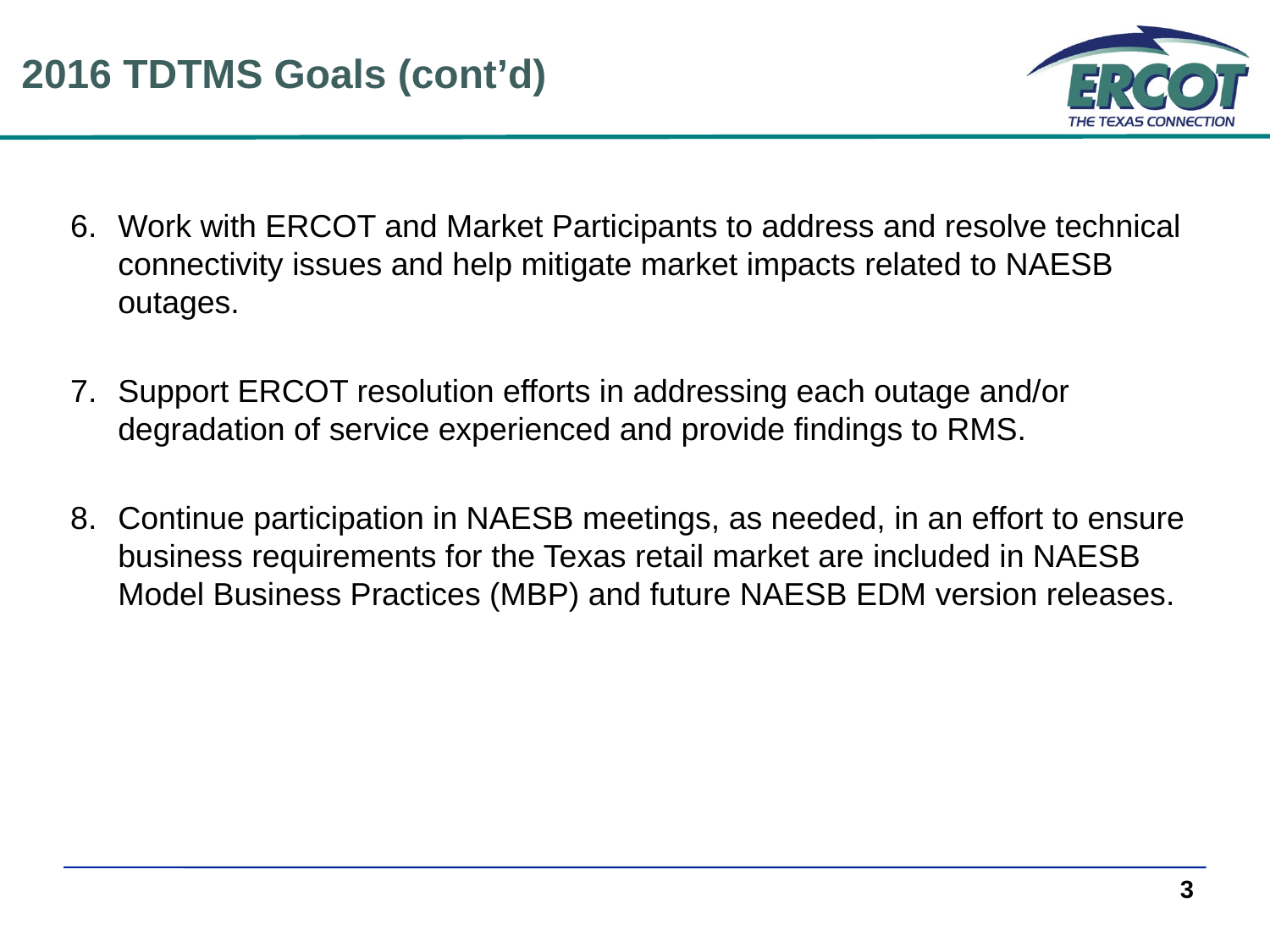

2016 TDTMS Goals (cont’d)

Work with ERCOT and Market Participants to address and resolve technical connectivity issues and help mitigate market impacts related to NAESB outages.

Support ERCOT resolution efforts in addressing each outage and/or degradation of service experienced and provide findings to RMS.

Continue participation in NAESB meetings, as needed, in an effort to ensure business requirements for the Texas retail market are included in NAESB Model Business Practices (MBP) and future NAESB EDM version releases.

3